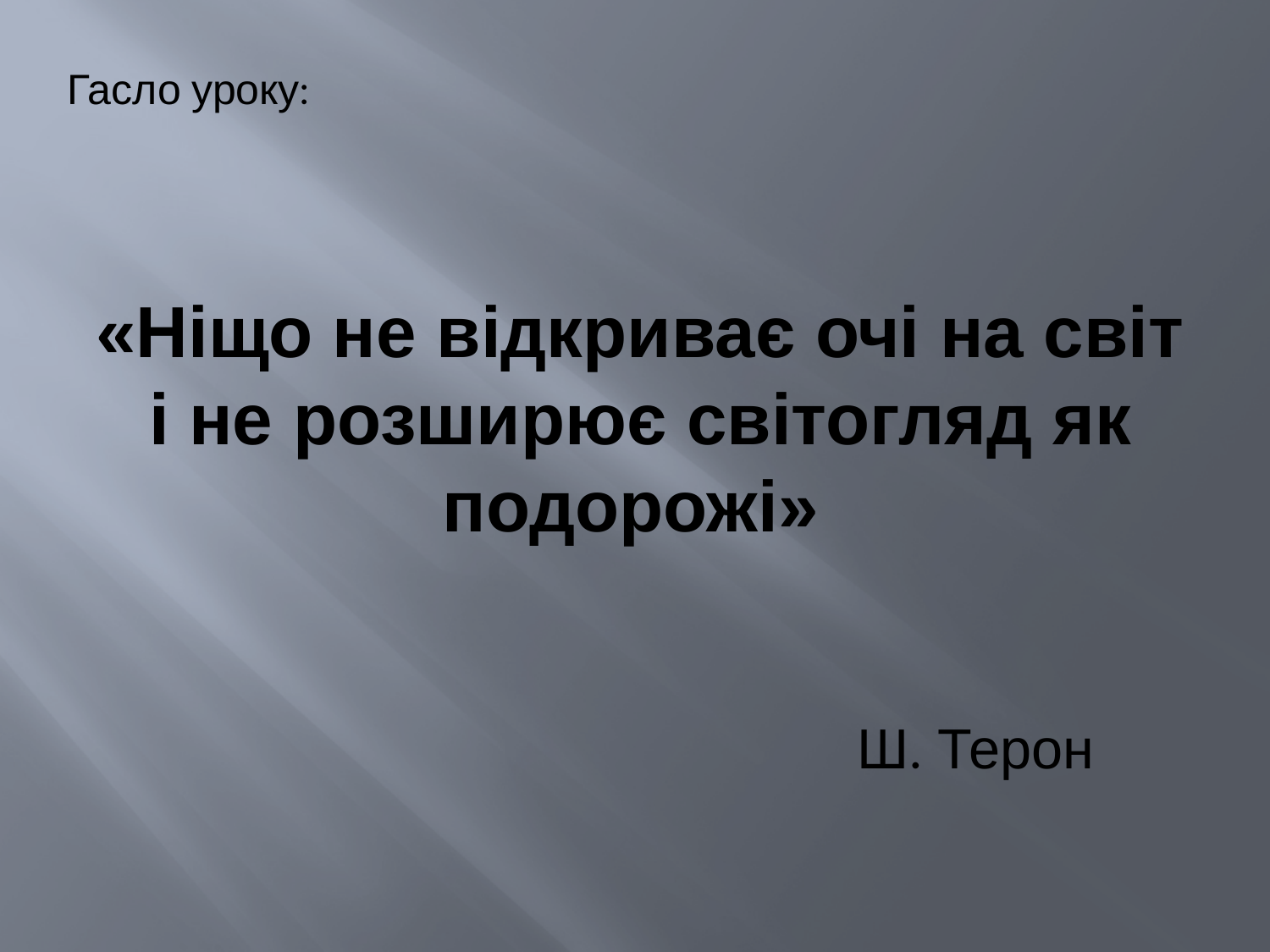

Гасло уроку:
# «Ніщо не відкриває очі на світ і не розширює світогляд як подорожі»
Ш. Терон